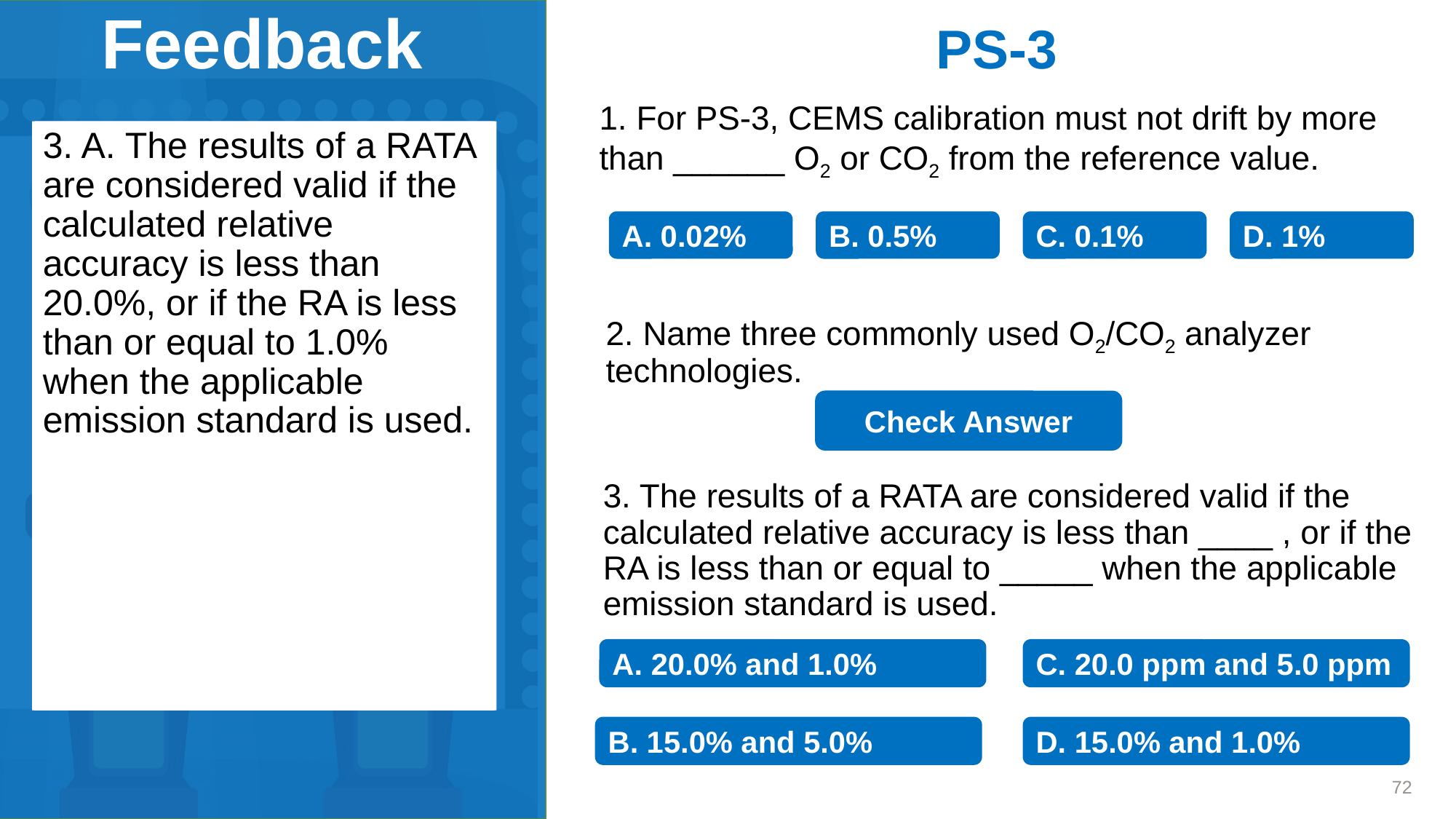

PS-3
1. For PS-3, CEMS calibration must not drift by more than ______ O2 or CO2 from the reference value.
3. A. The results of a RATA are considered valid if the calculated relative accuracy is less than 20.0%, or if the RA is less than or equal to 1.0% when the applicable emission standard is used.
1. B. For PS-3, CEMS calibration must not drift by more than 0.5% O2 or CO2 from the reference value.

2. Three commonly used O2/CO2 analyzer technologies are paramagnetic, zirconium oxide, and NDIR.
A. 0.02%
B. 0.5%
C. 0.1%
D. 1%
2. Name three commonly used O2/CO2 analyzer technologies.

Check Answer
3. The results of a RATA are considered valid if the calculated relative accuracy is less than ____ , or if the RA is less than or equal to _____ when the applicable emission standard is used.
A. 20.0% and 1.0%
C. 20.0 ppm and 5.0 ppm
B. 15.0% and 5.0%
D. 15.0% and 1.0%
72